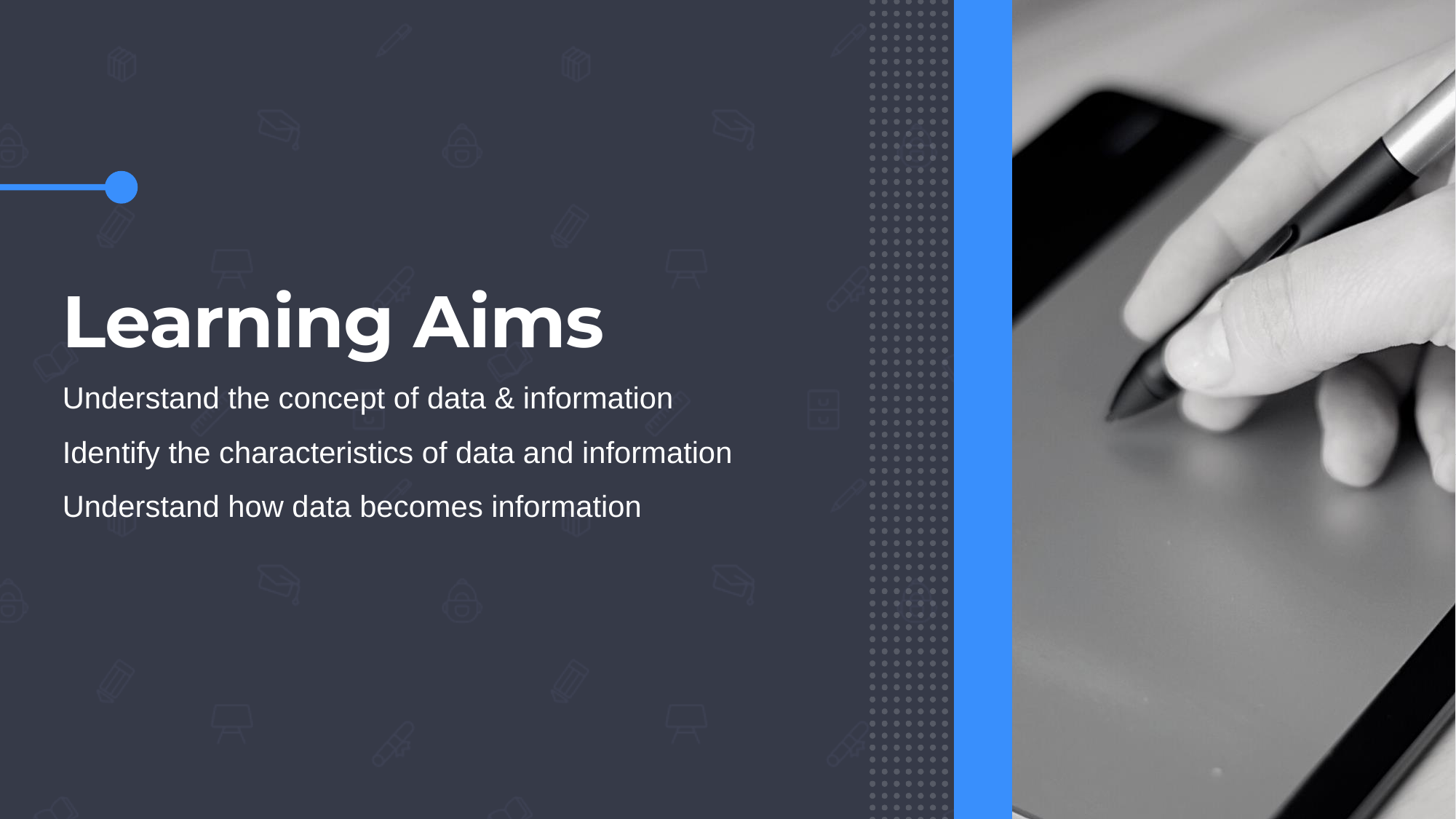

# Learning Aims
Understand the concept of data & information
Identify the characteristics of data and information
Understand how data becomes information